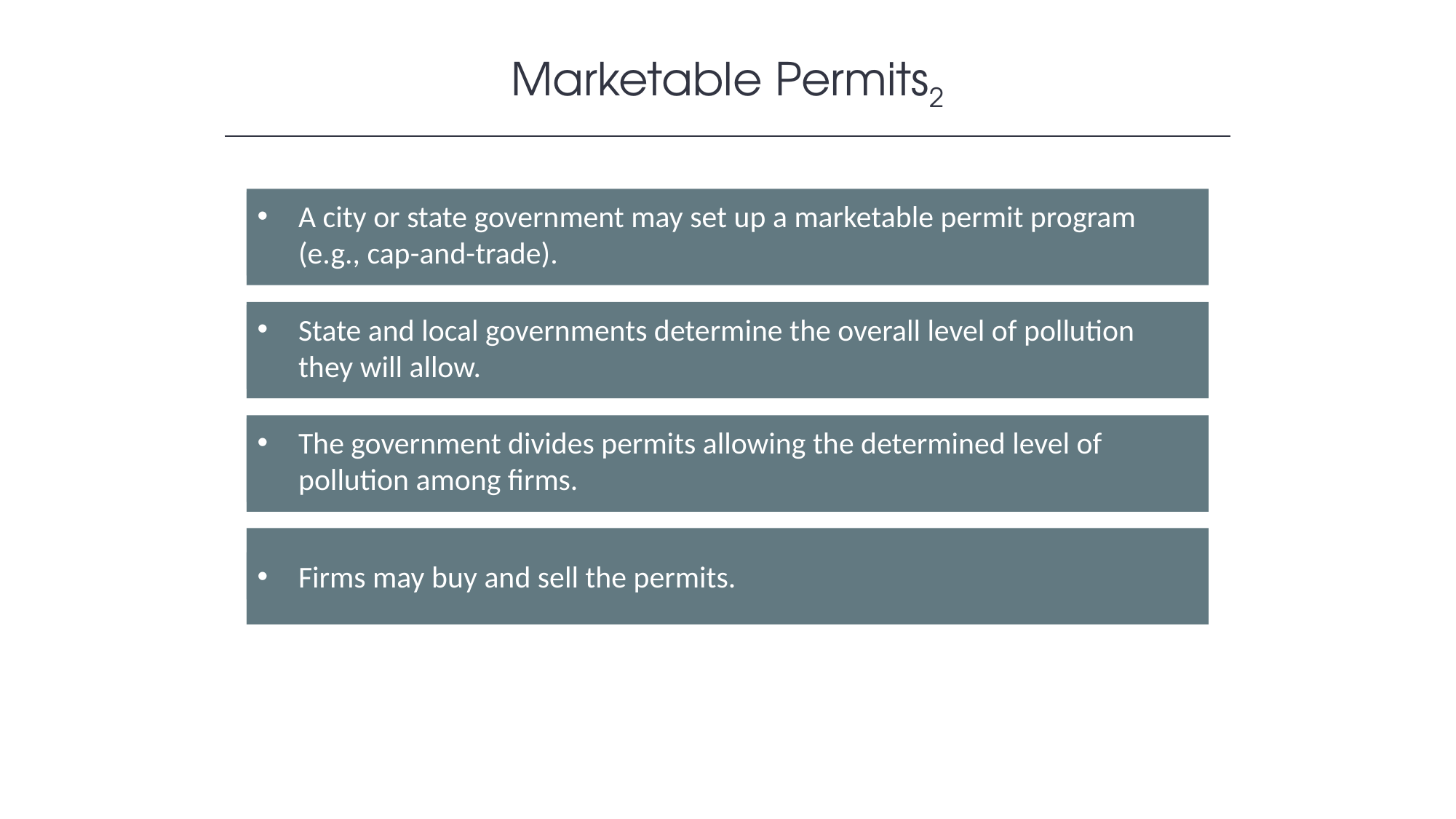

Marketable Permits2

A city or state government may set up a marketable permit program (e.g., cap-and-trade).

State and local governments determine the overall level of pollution they will allow.

The government divides permits allowing the determined level of pollution among firms.

Firms may buy and sell the permits.